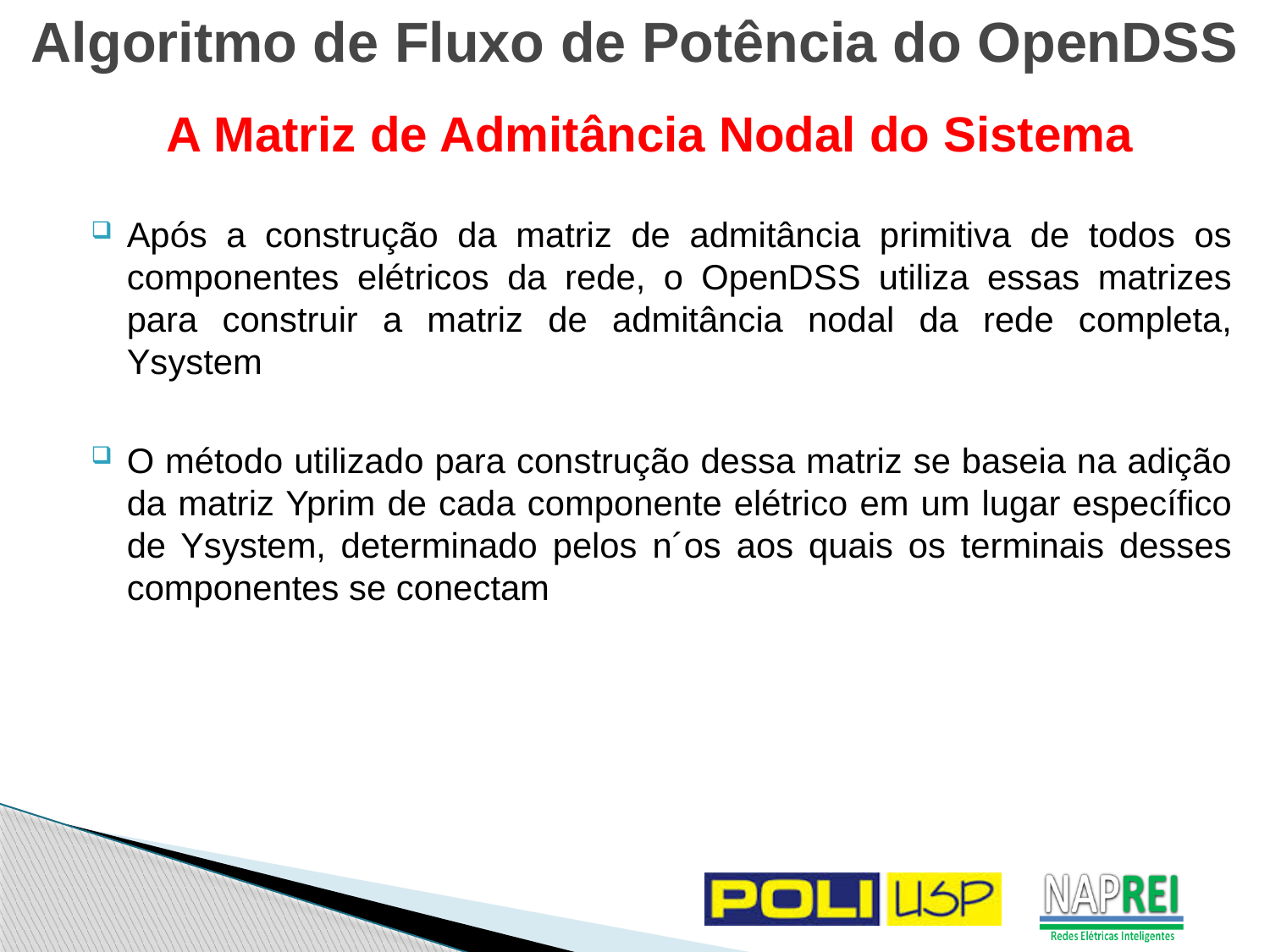

Algoritmo de Fluxo de Potência do OpenDSS
A Matriz de Admitância Nodal do Sistema
Após a construção da matriz de admitância primitiva de todos os componentes elétricos da rede, o OpenDSS utiliza essas matrizes para construir a matriz de admitância nodal da rede completa, Ysystem

O método utilizado para construção dessa matriz se baseia na adição da matriz Yprim de cada componente elétrico em um lugar específico de Ysystem, determinado pelos n´os aos quais os terminais desses componentes se conectam